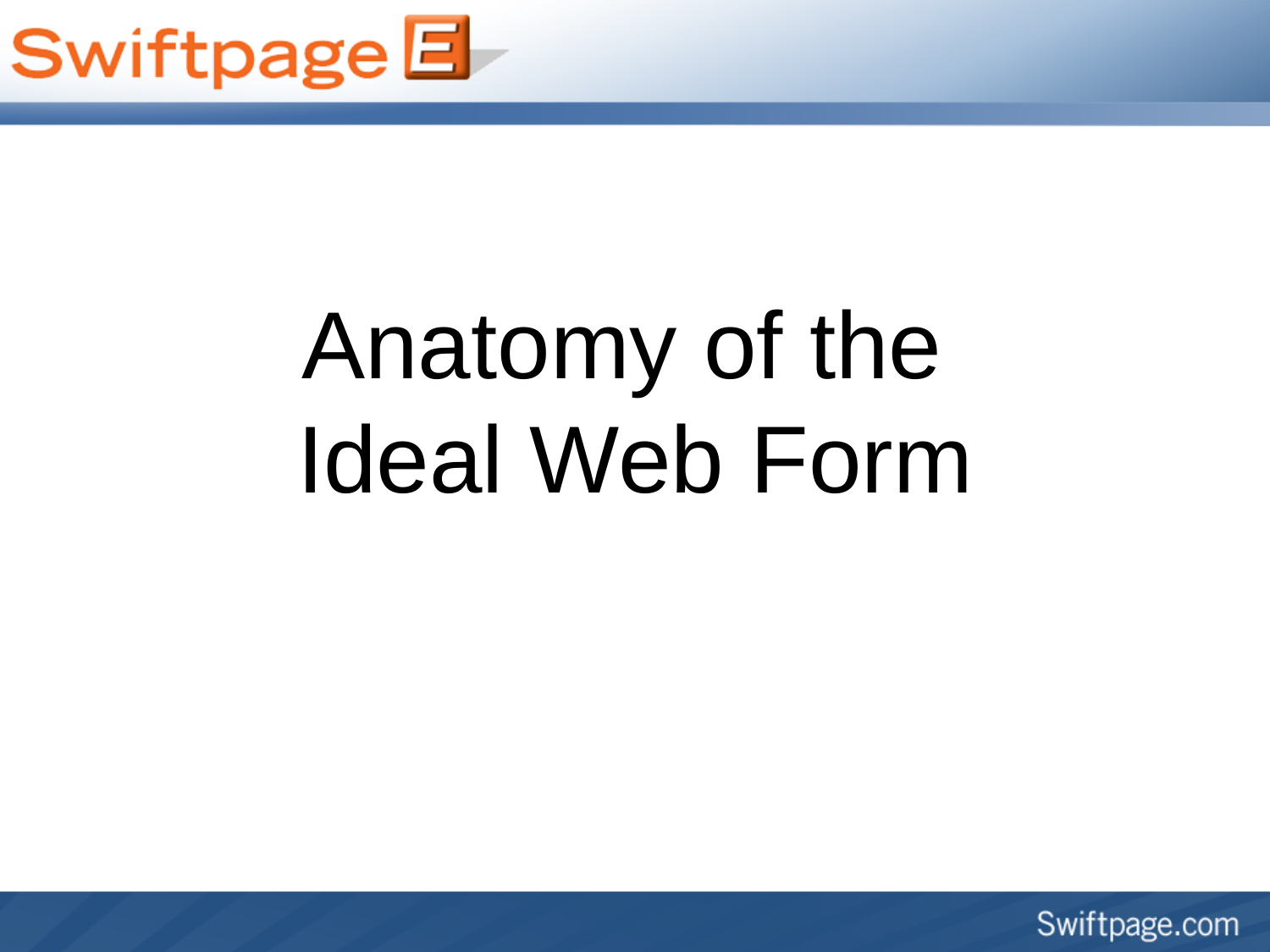

# Anatomy of the Ideal Web Form